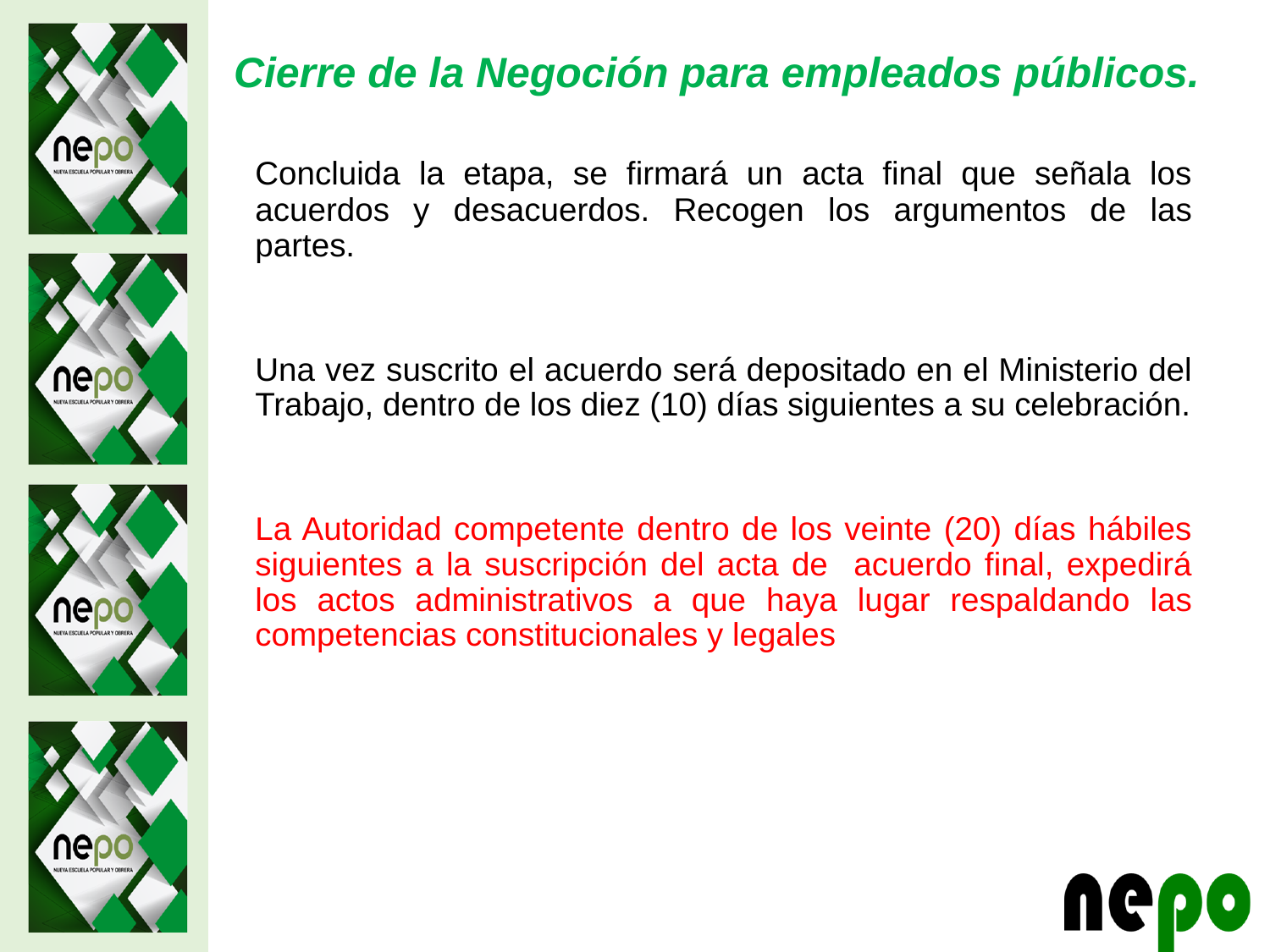

# Cierre de la Negoción para empleados públicos.
	Concluida la etapa, se firmará un acta final que señala los acuerdos y desacuerdos. Recogen los argumentos de las partes.

	Una vez suscrito el acuerdo será depositado en el Ministerio del Trabajo, dentro de los diez (10) días siguientes a su celebración.

	La Autoridad competente dentro de los veinte (20) días hábiles siguientes a la suscripción del acta de  acuerdo final, expedirá los actos administrativos a que haya lugar respaldando las competencias constitucionales y legales